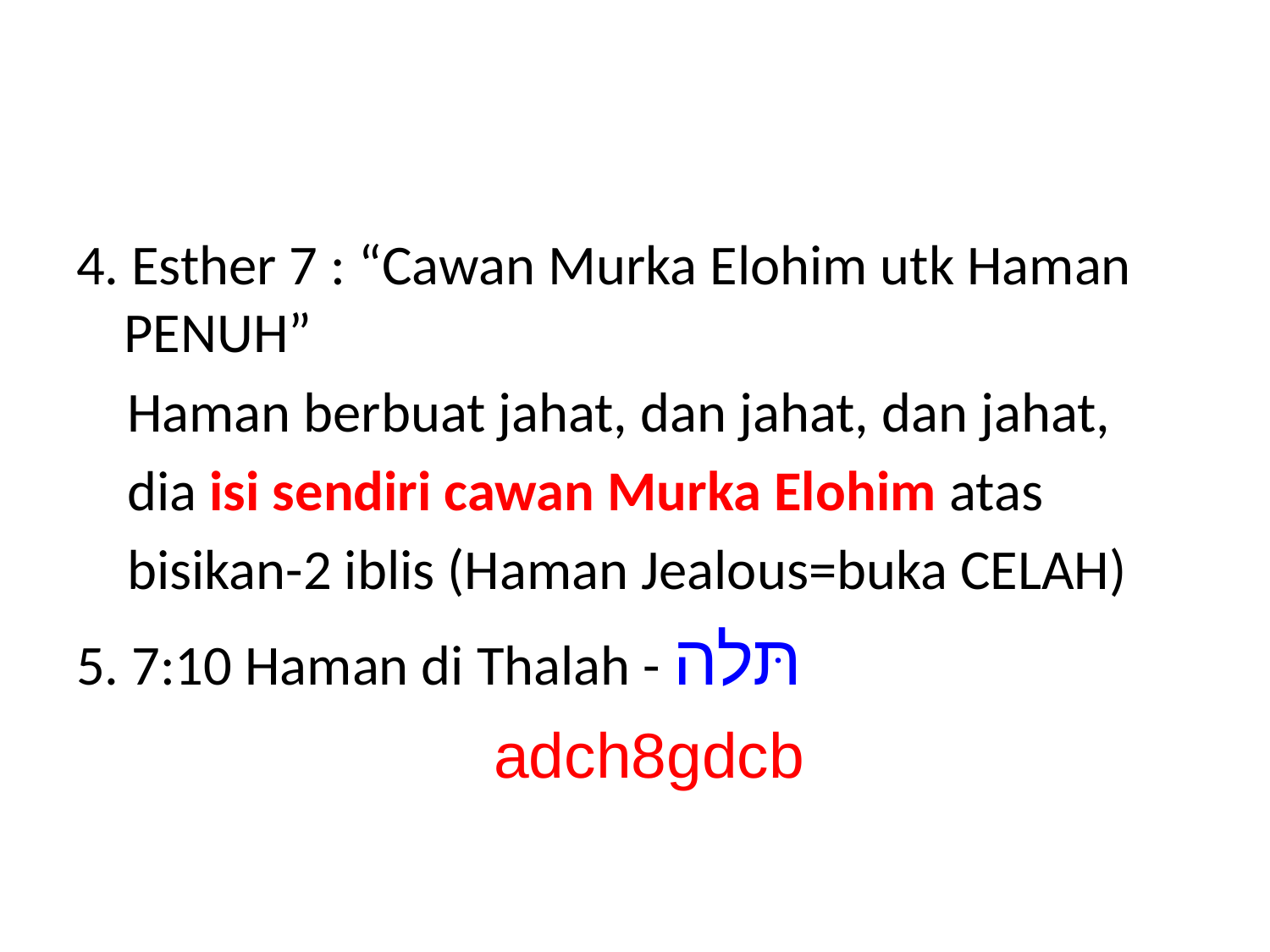

4. Esther 7 : “Cawan Murka Elohim utk Haman PENUH”
    Haman berbuat jahat, dan jahat, dan jahat,
    dia isi sendiri cawan Murka Elohim atas
    bisikan-2 iblis (Haman Jealous=buka CELAH)
5. 7:10 Haman di Thalah - תּלה
adch8gdcb